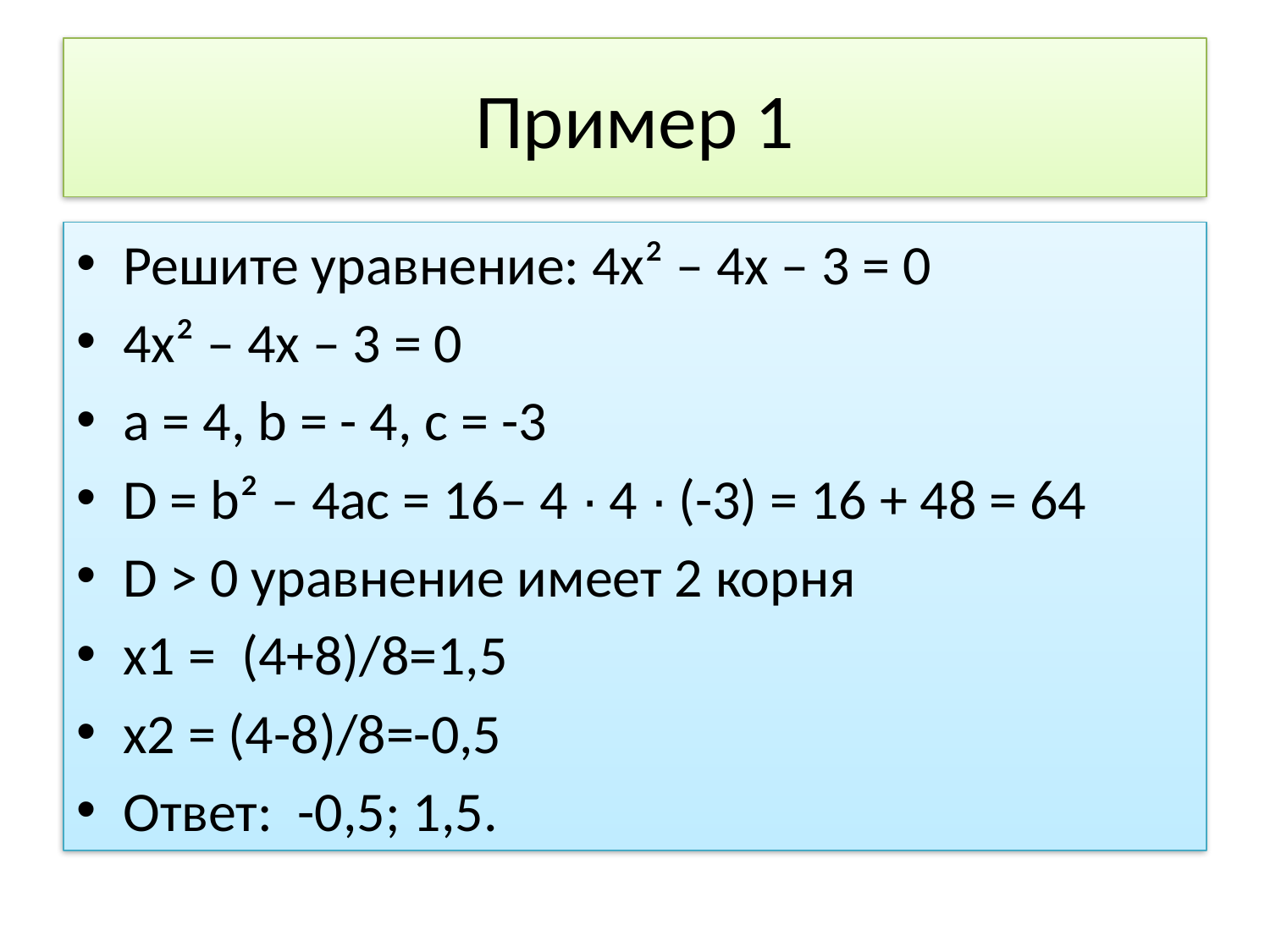

# Пример 1
Решите уравнение: 4x² – 4x – 3 = 0
4x² – 4x – 3 = 0
а = 4, b = - 4, с = -3
D = b² – 4ac = 16– 4 ∙ 4 ∙ (-3) = 16 + 48 = 64
D > 0 уравнение имеет 2 корня
x1 =  (4+8)/8=1,5
x2 = (4-8)/8=-0,5
Ответ:  -0,5; 1,5.